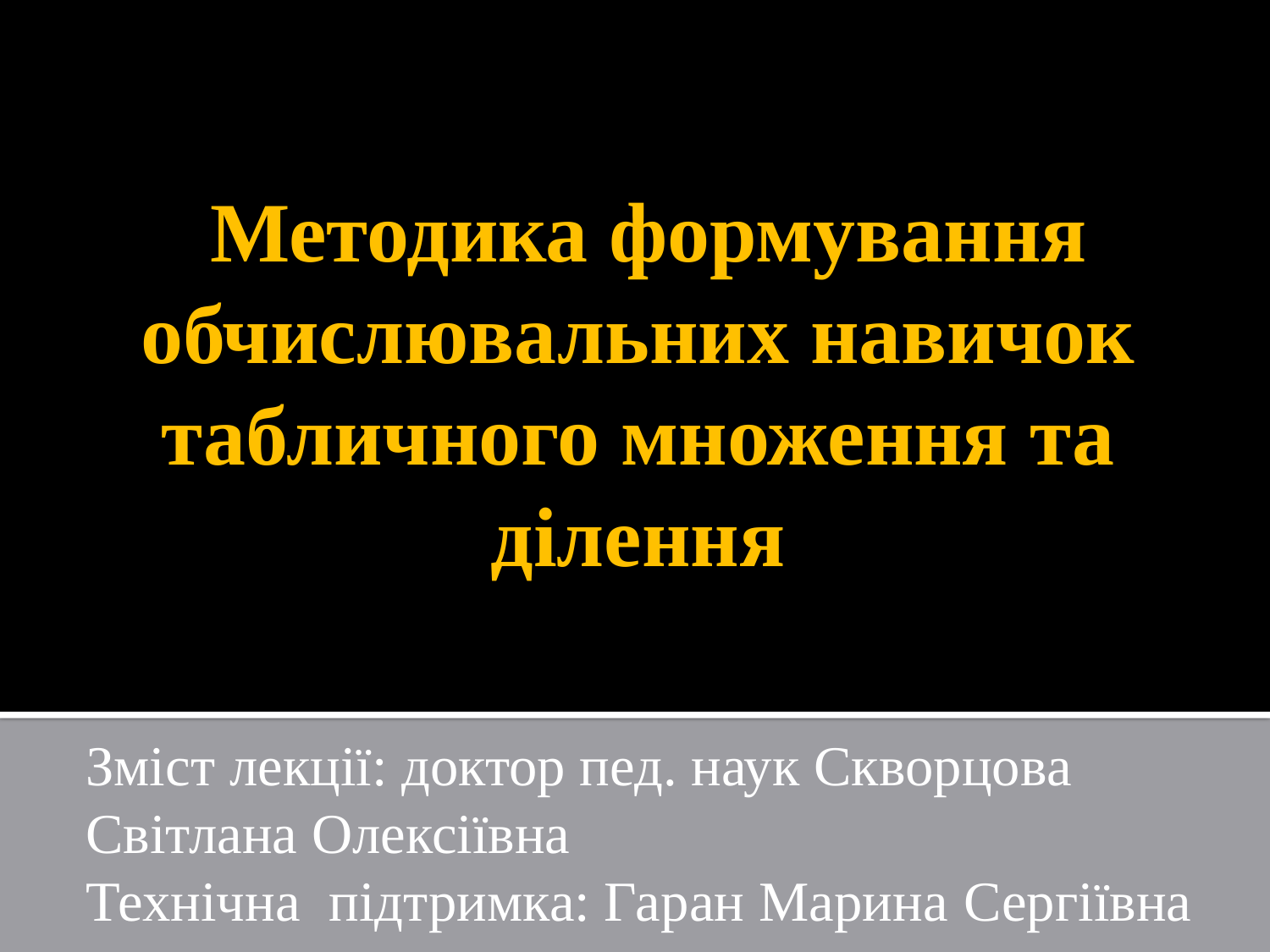

# Методика формування обчислювальних навичок табличного множення та ділення
Зміст лекції: доктор пед. наук Скворцова Світлана Олексіївна
Технічна  підтримка: Гаран Марина Сергіївна